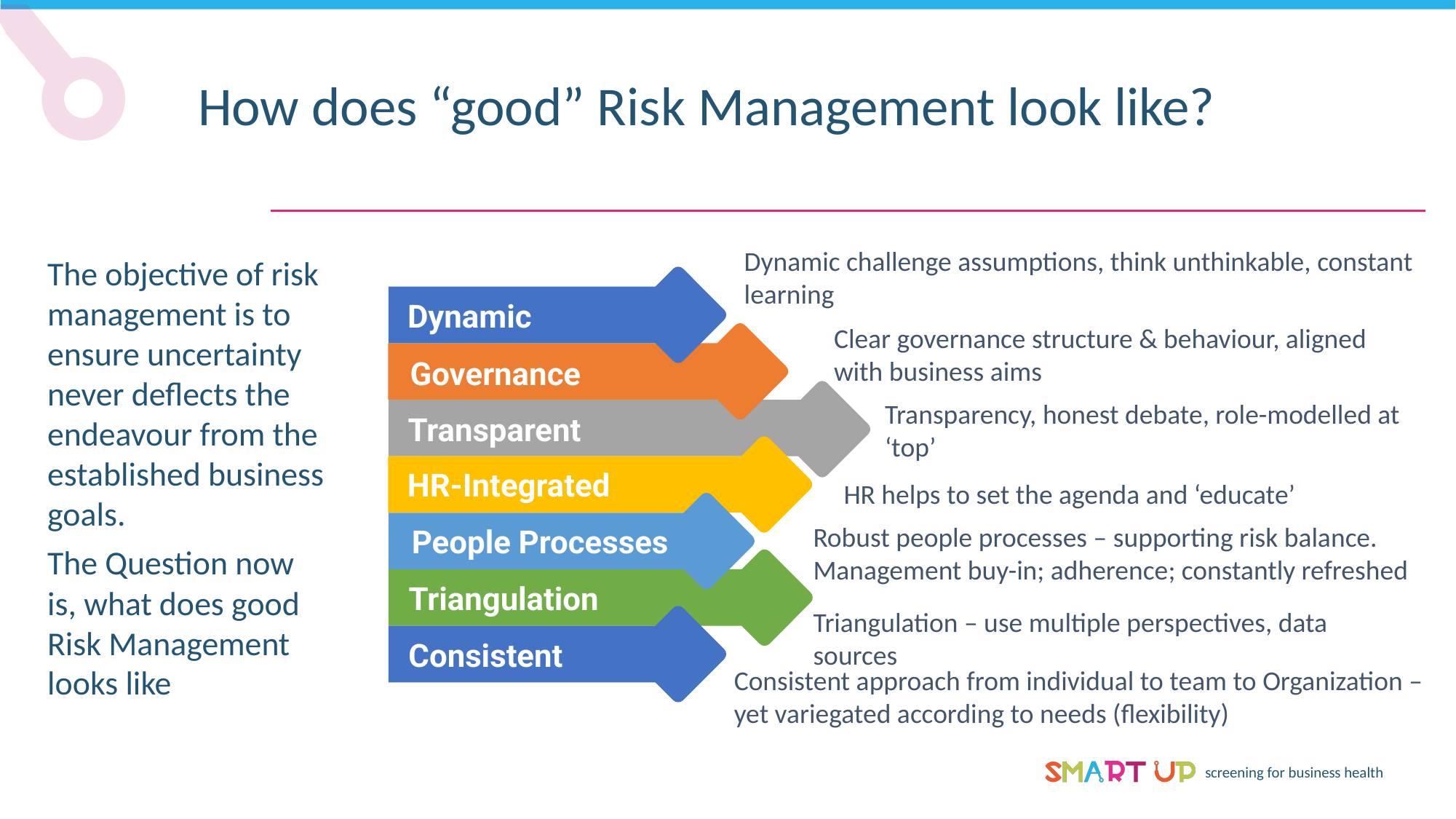

How does “good” Risk Management look like?
Dynamic challenge assumptions, think unthinkable, constant learning
The objective of risk management is to ensure uncertainty never deflects the endeavour from the established business goals.
The Question now is, what does good Risk Management looks like

Dynamic

Governance

Transparent

HR-Integrated

People Processes

Triangulation

Consistent
Clear governance structure & behaviour, aligned             with business aims
Transparency, honest debate, role-modelled at ‘top’
HR helps to set the agenda and ‘educate’
Robust people processes – supporting risk balance. Management buy-in; adherence; constantly refreshed
Triangulation – use multiple perspectives, data sources
Consistent approach from individual to team to Organization – yet variegated according to needs (flexibility)